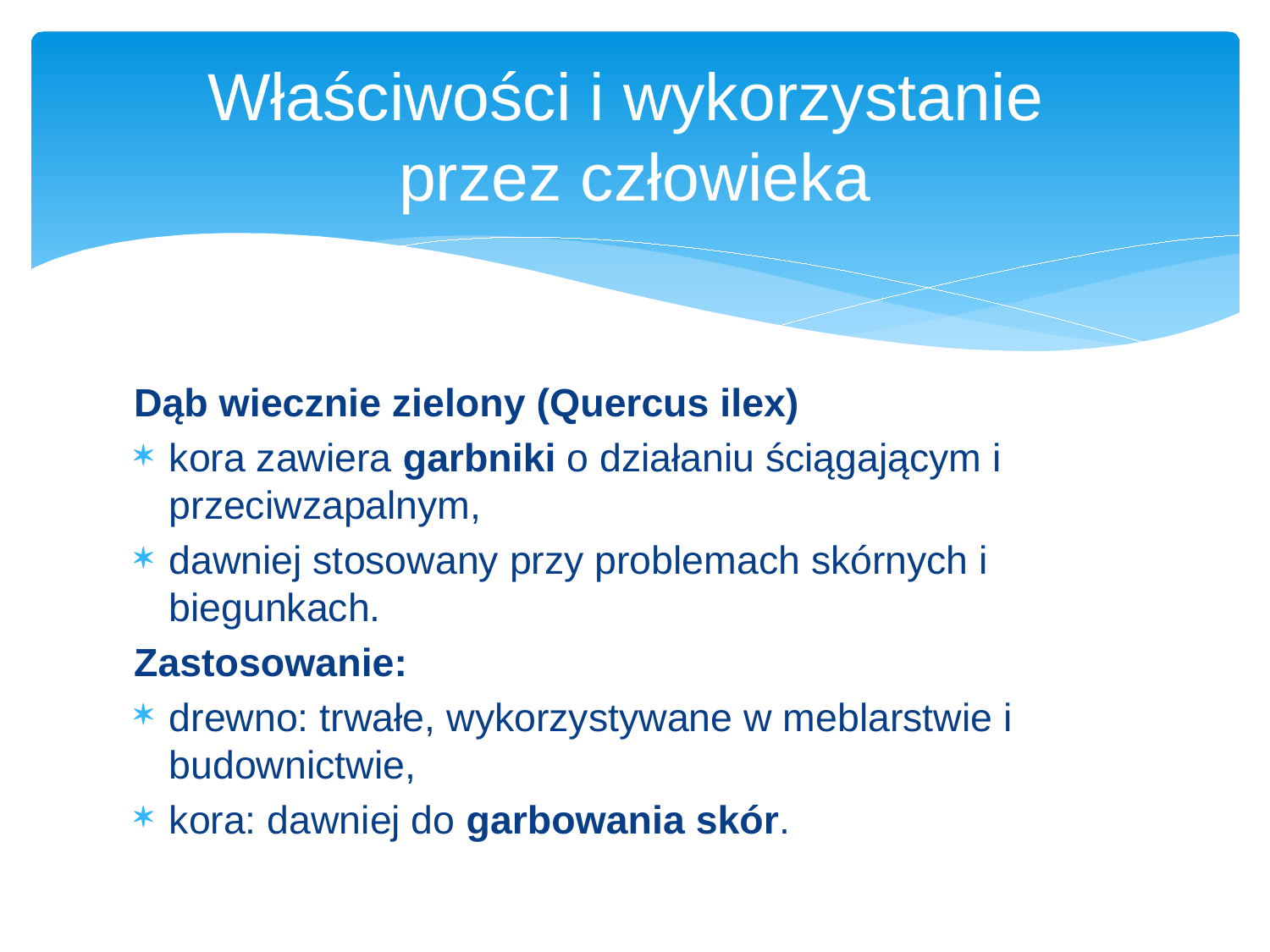

# Właściwości i wykorzystanie przez człowieka
Dąb wiecznie zielony (Quercus ilex)
kora zawiera garbniki o działaniu ściągającym i przeciwzapalnym,
dawniej stosowany przy problemach skórnych i biegunkach.
Zastosowanie:
drewno: trwałe, wykorzystywane w meblarstwie i budownictwie,
kora: dawniej do garbowania skór.